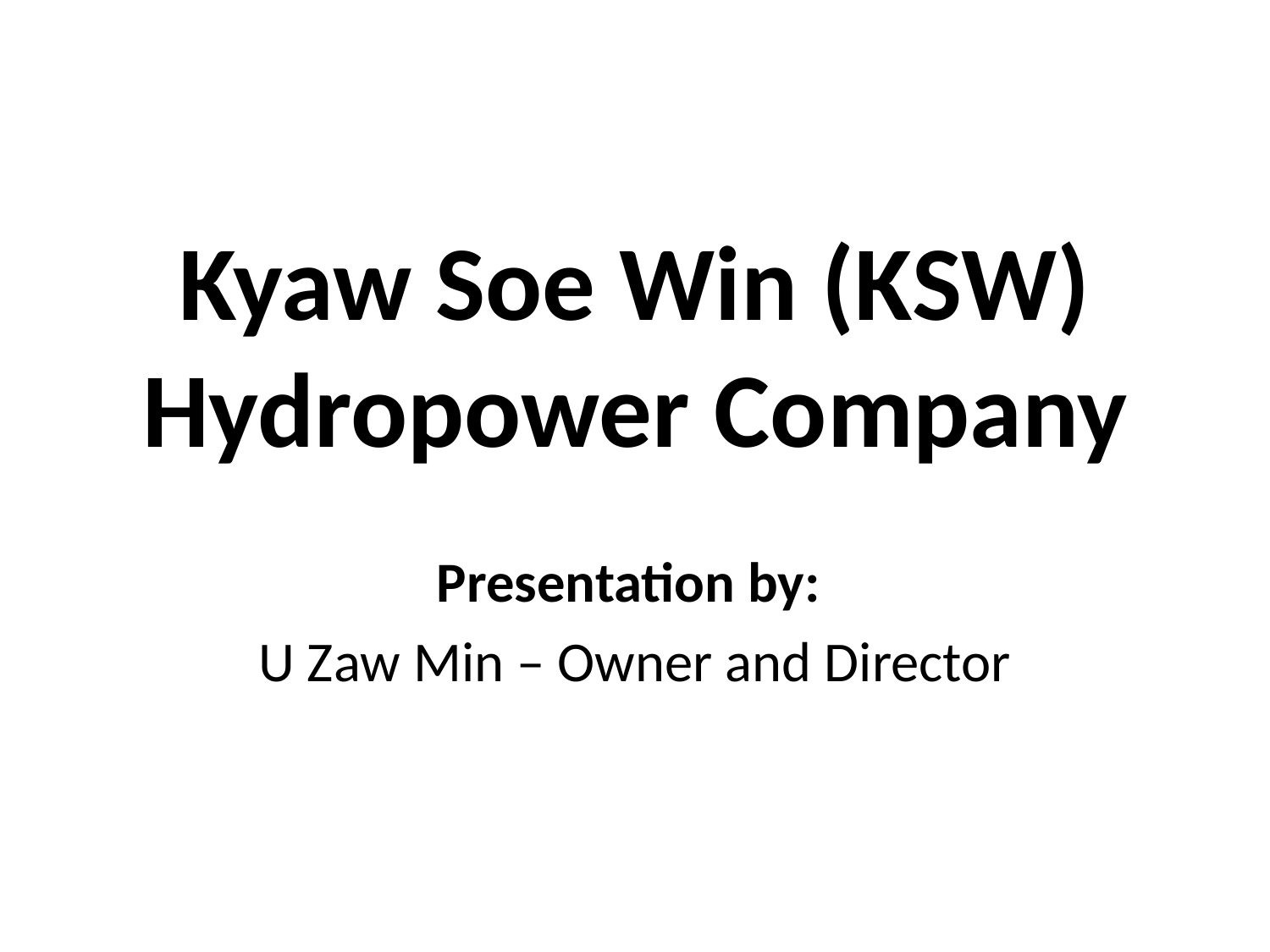

# Kyaw Soe Win (KSW) Hydropower Company
Presentation by:
U Zaw Min – Owner and Director